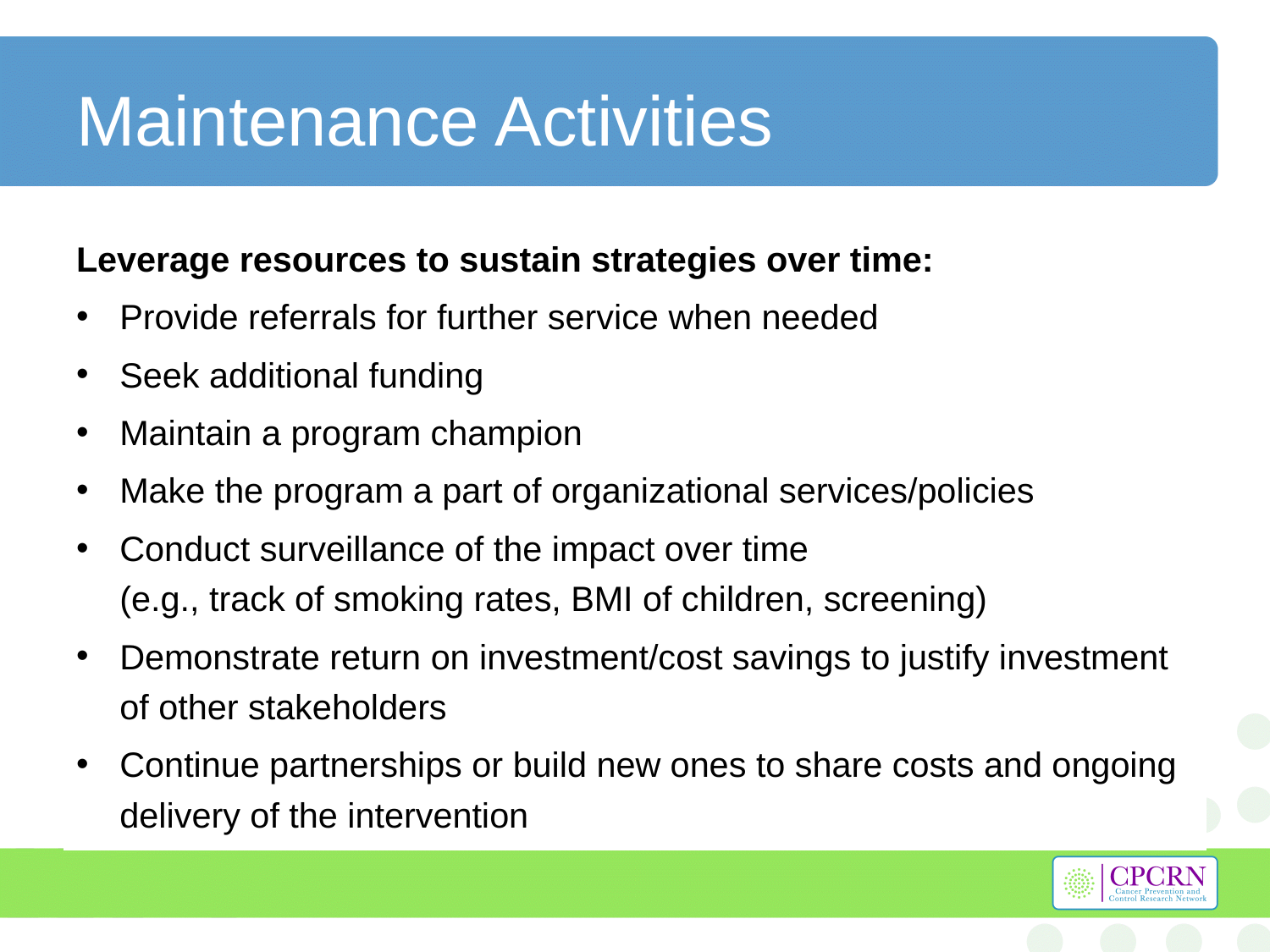

# Maintenance Activities
Leverage resources to sustain strategies over time:
Provide referrals for further service when needed
Seek additional funding
Maintain a program champion
Make the program a part of organizational services/policies
Conduct surveillance of the impact over time
(e.g., track of smoking rates, BMI of children, screening)
Demonstrate return on investment/cost savings to justify investment of other stakeholders
Continue partnerships or build new ones to share costs and ongoing delivery of the intervention